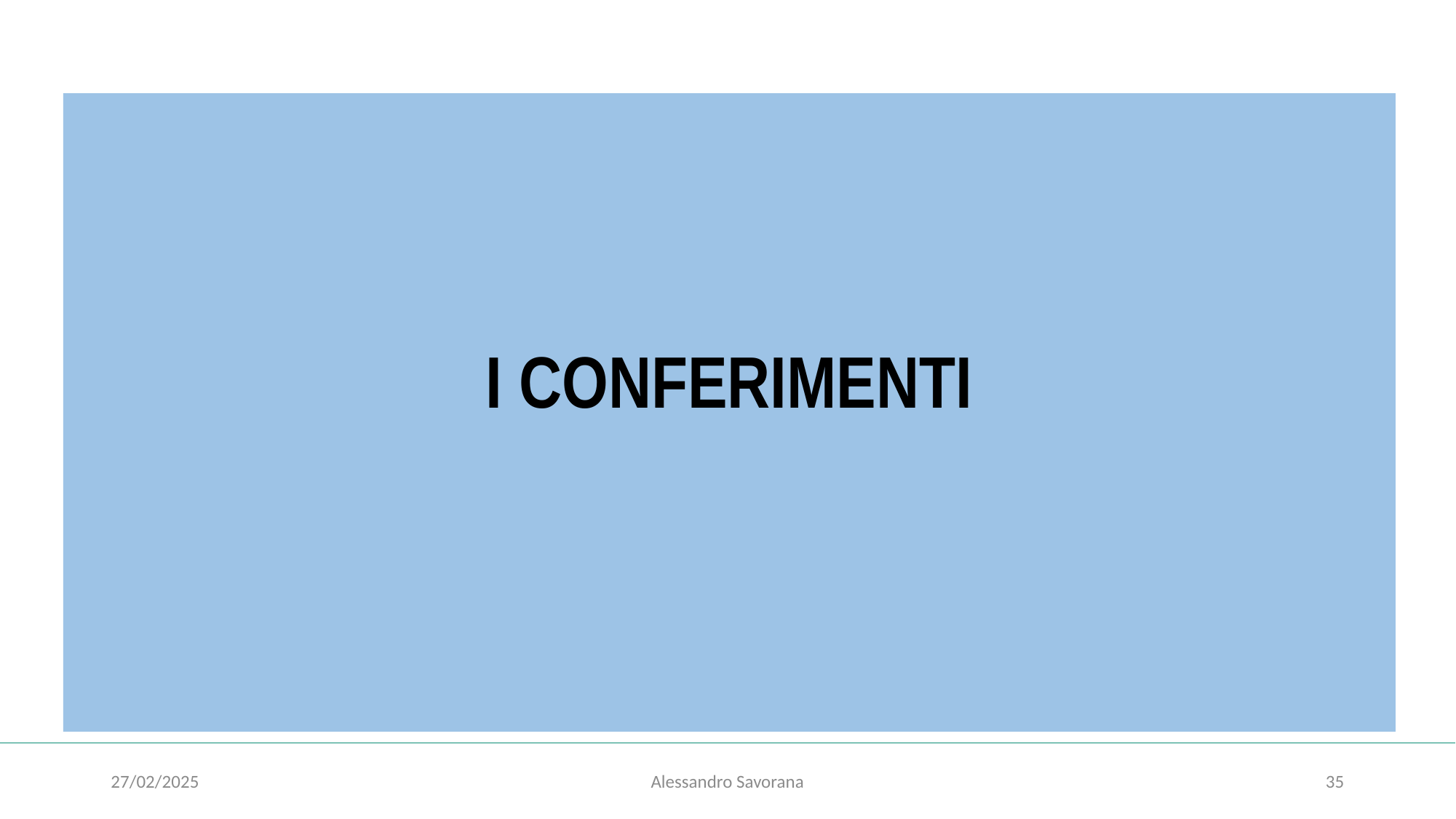

#

I CONFERIMENTI

27/02/2025
Alessandro Savorana
35